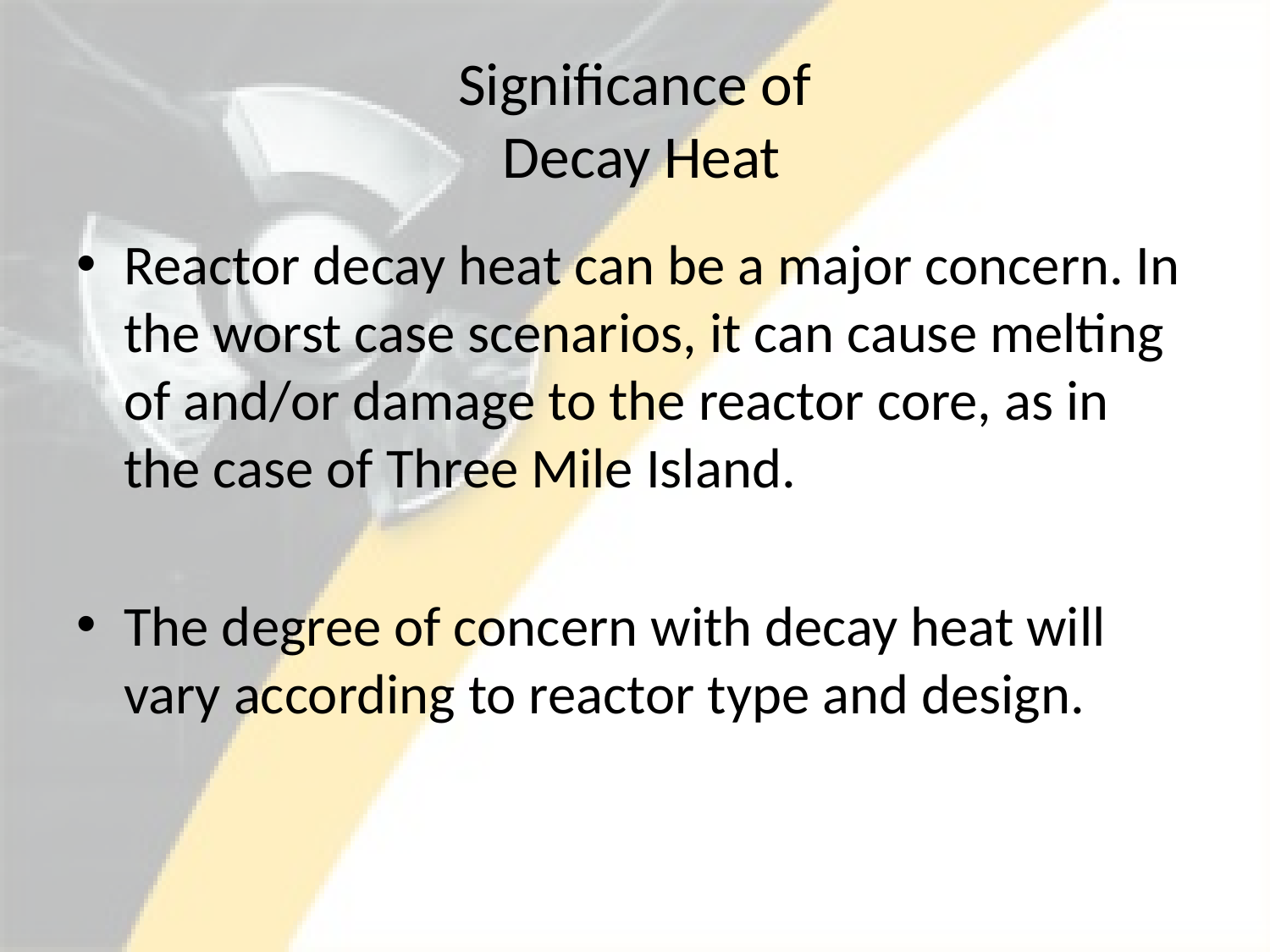

# Significance of Decay Heat
Reactor decay heat can be a major concern. In the worst case scenarios, it can cause melting of and/or damage to the reactor core, as in the case of Three Mile Island.

The degree of concern with decay heat will vary according to reactor type and design.